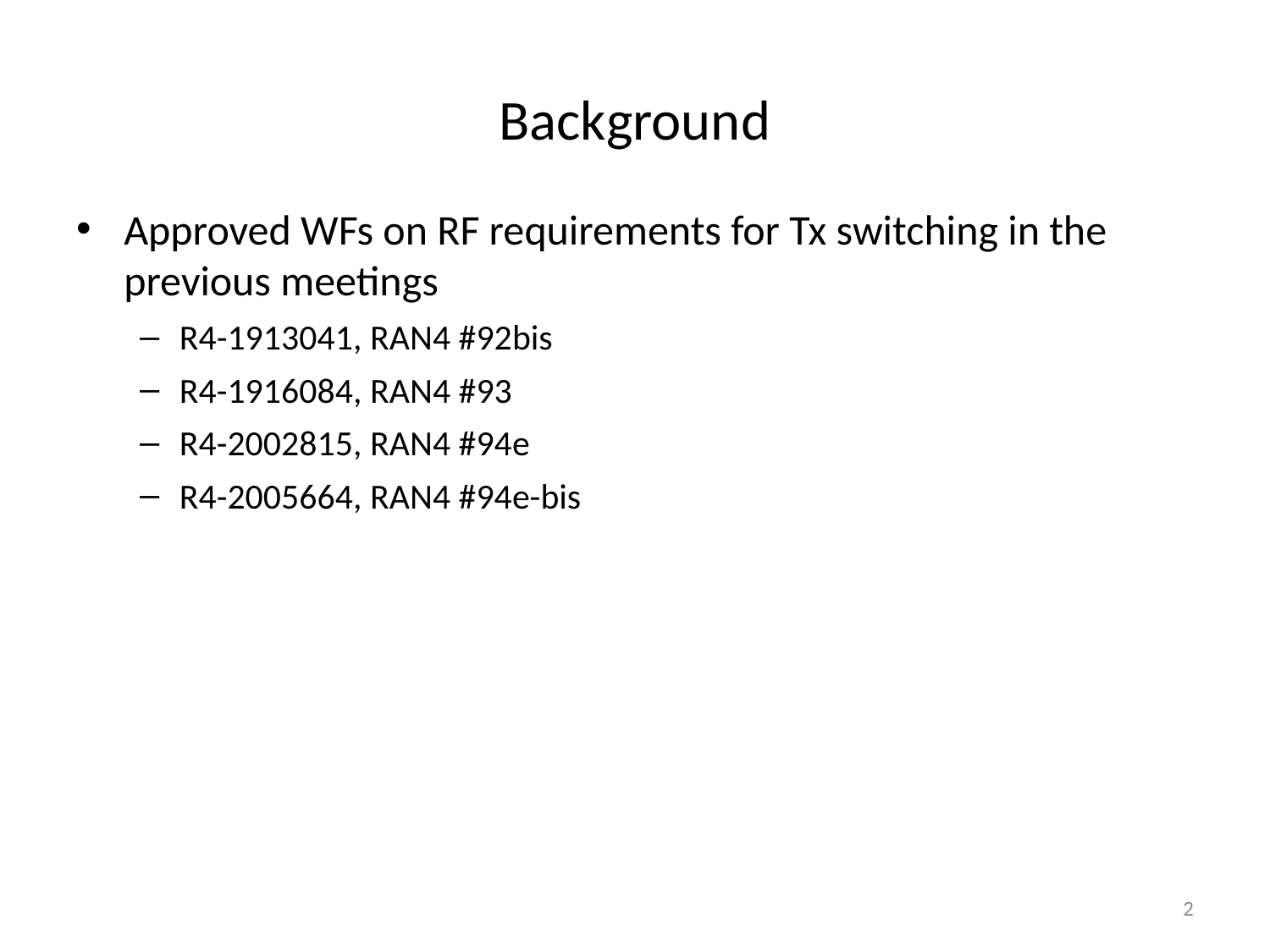

# Background
Approved WFs on RF requirements for Tx switching in the previous meetings
R4-1913041, RAN4 #92bis
R4-1916084, RAN4 #93
R4-2002815, RAN4 #94e
R4-2005664, RAN4 #94e-bis

2